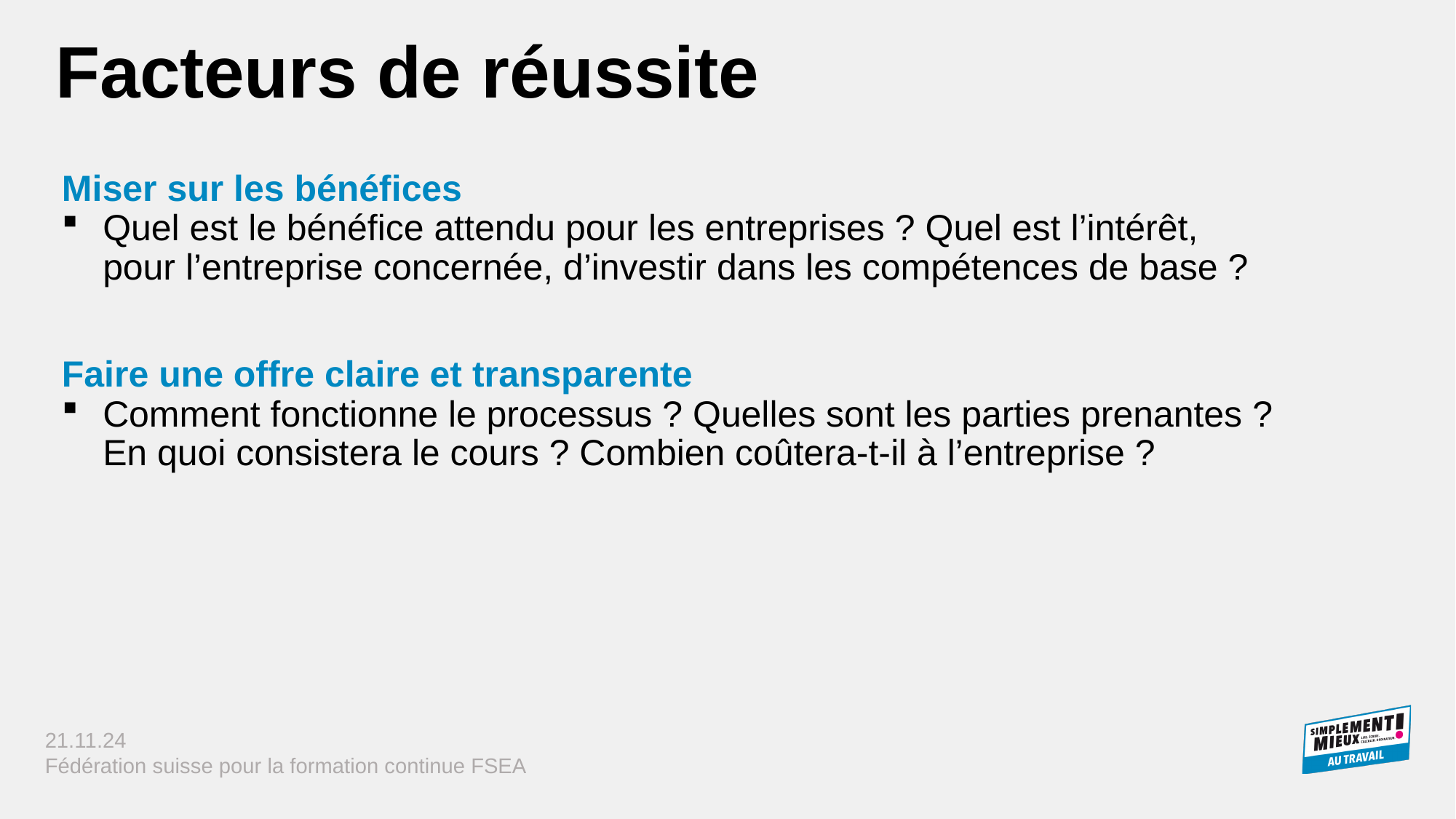

Facteurs de réussite
Miser sur les bénéfices
Quel est le bénéfice attendu pour les entreprises ? Quel est l’intérêt,
pour l’entreprise concernée, d’investir dans les compétences de base ?

Faire une offre claire et transparente
Comment fonctionne le processus ? Quelles sont les parties prenantes ?
En quoi consistera le cours ? Combien coûtera-t-il à l’entreprise ?